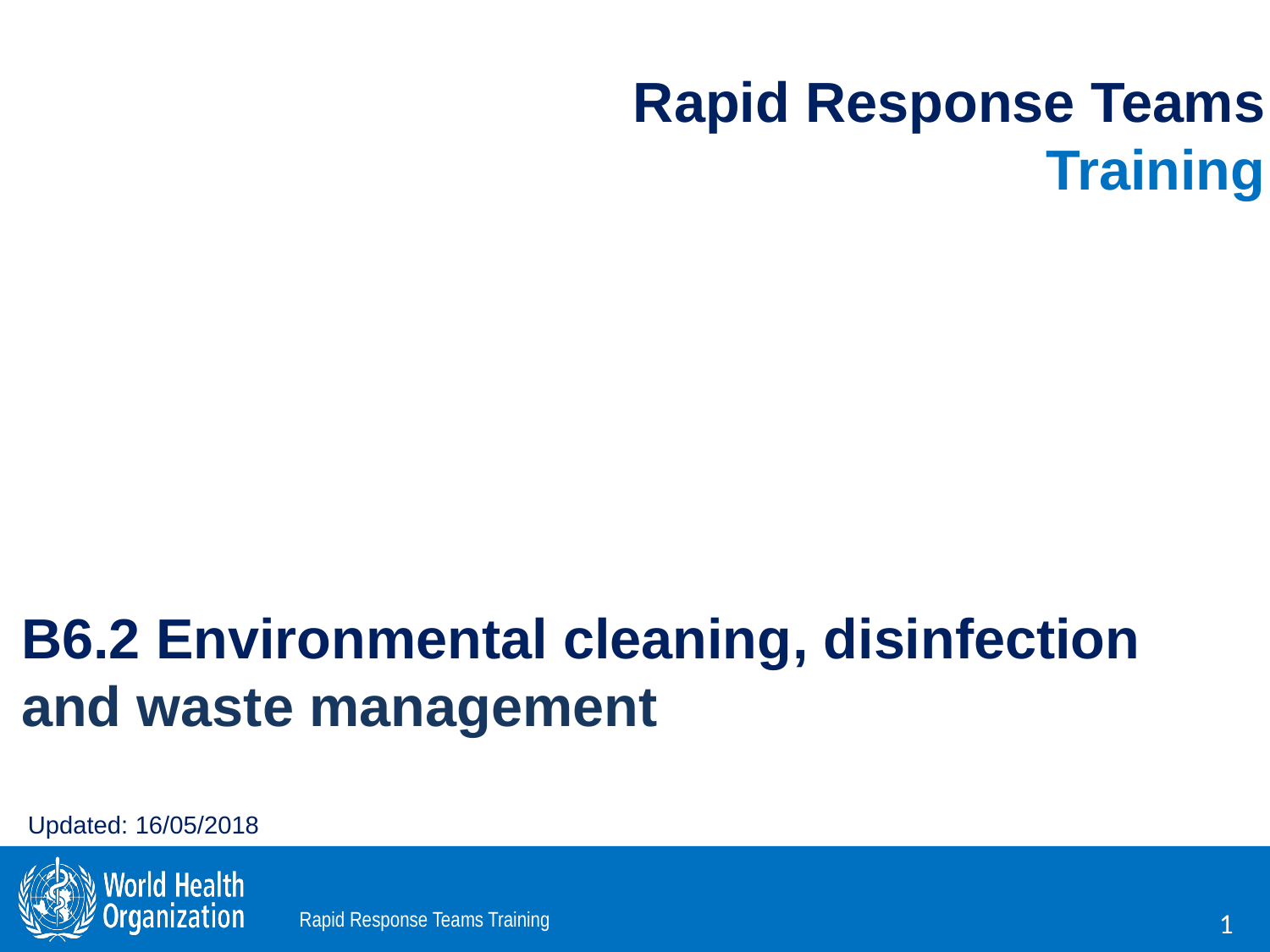

Rapid Response Teams Training
B6.2 Environmental cleaning, disinfection and waste management
Updated: 16/05/2018